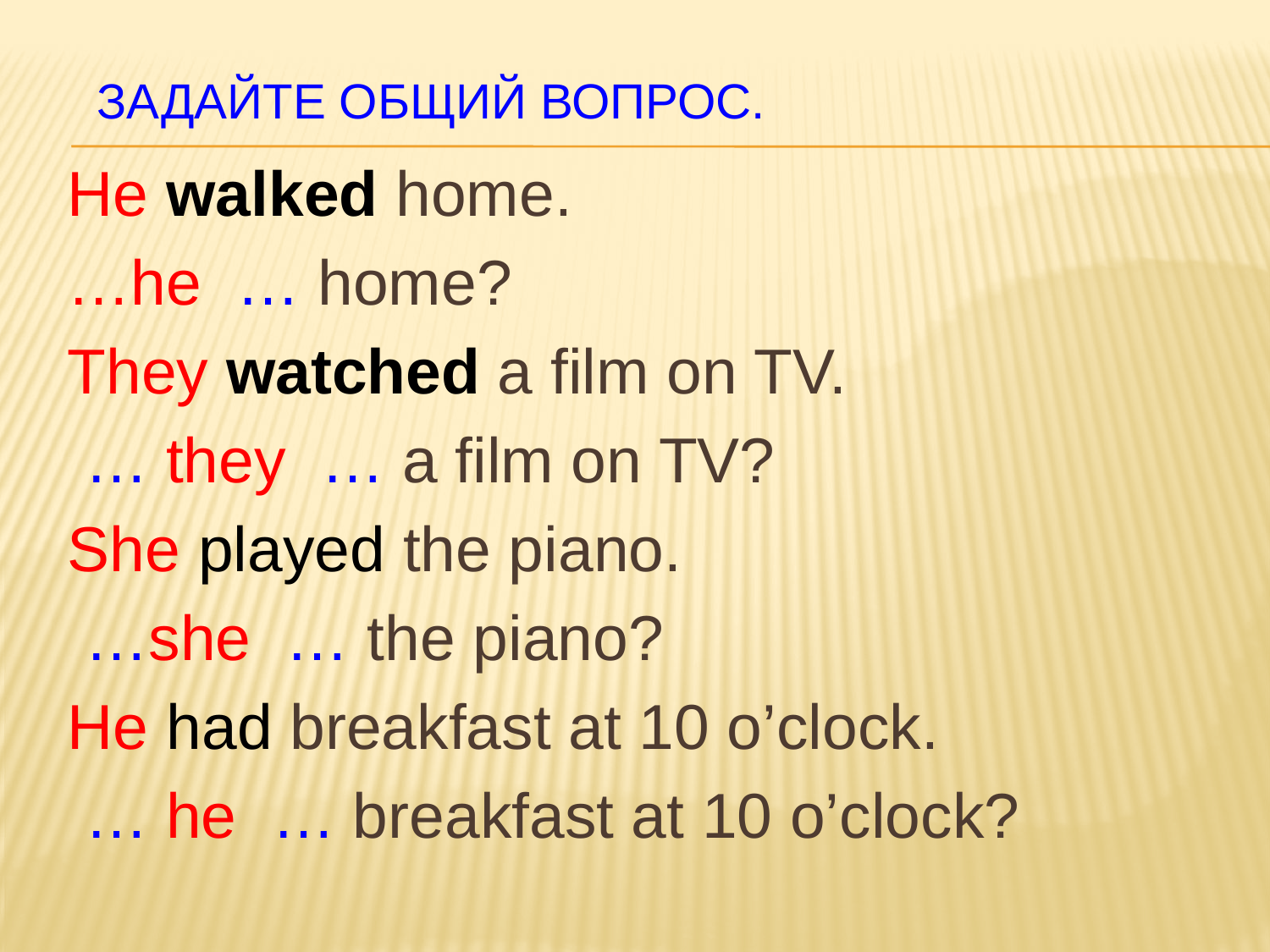

# ЗАДАЙТЕ ОБЩИЙ ВОПРОС.
He walked home.
…he  … home?
They watched a film on TV.
 … they  … a film on TV?
She played the piano.
 …she  … the piano?
He had breakfast at 10 o’clock.
 … he  … breakfast at 10 o’clock?